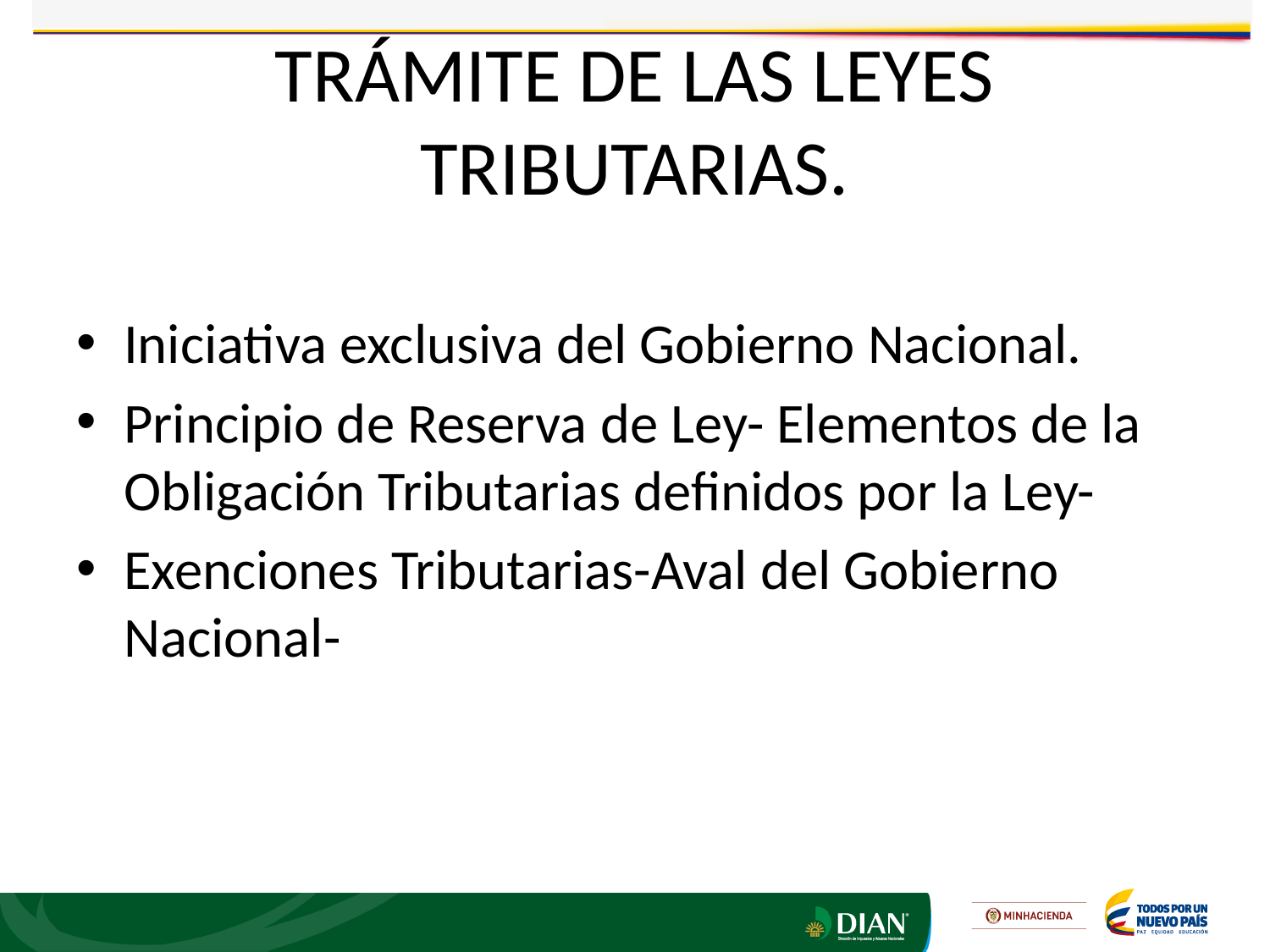

# TRÁMITE DE LAS LEYES TRIBUTARIAS.

Iniciativa exclusiva del Gobierno Nacional.
Principio de Reserva de Ley- Elementos de la Obligación Tributarias definidos por la Ley-
Exenciones Tributarias-Aval del Gobierno Nacional-